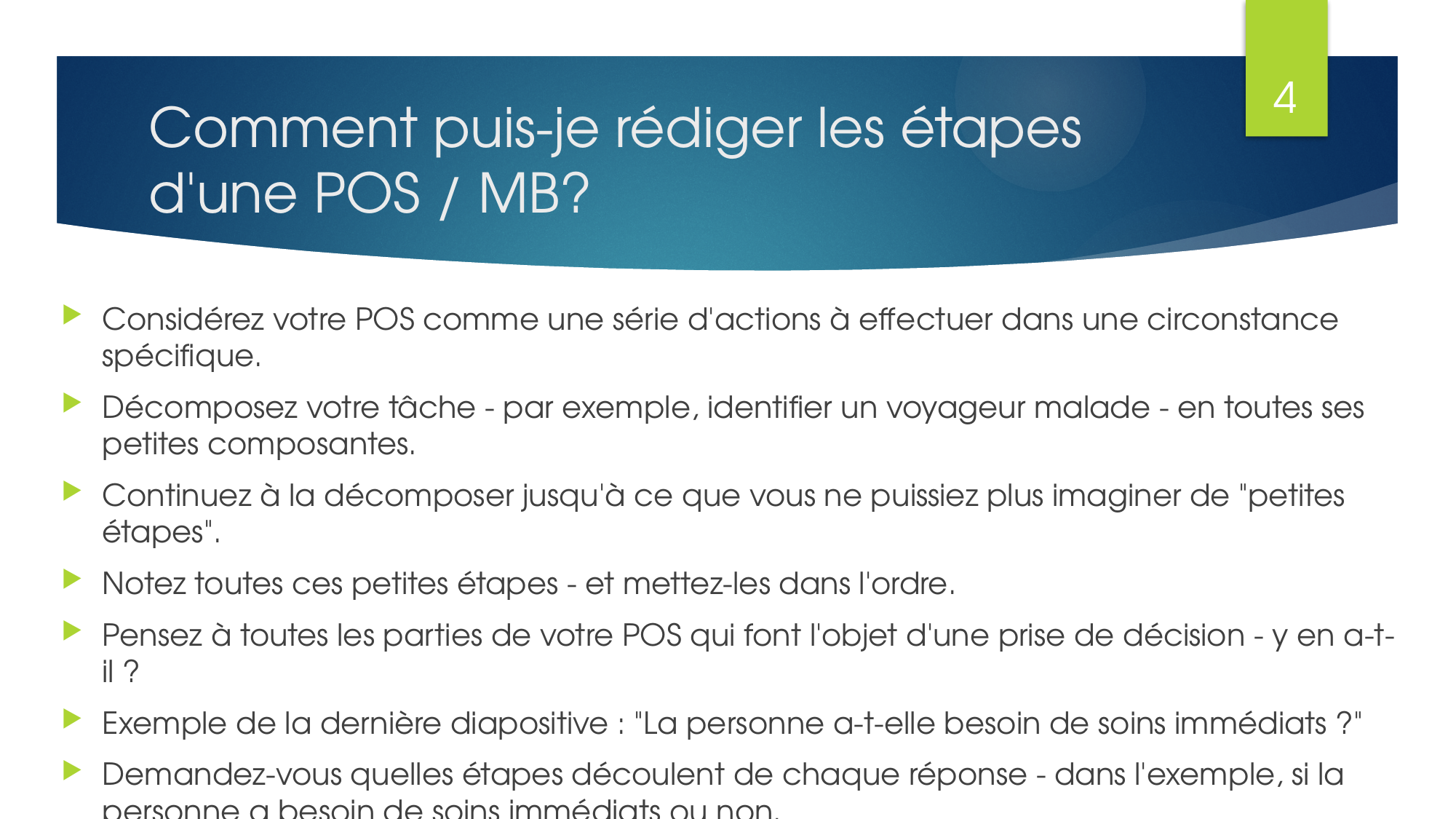

4
# Comment puis-je rédiger les étapes d'une POS / MB?
Considérez votre POS comme une série d'actions à effectuer dans une circonstance spécifique.
Décomposez votre tâche - par exemple, identifier un voyageur malade - en toutes ses petites composantes.
Continuez à la décomposer jusqu'à ce que vous ne puissiez plus imaginer de "petites étapes".
Notez toutes ces petites étapes - et mettez-les dans l'ordre.
Pensez à toutes les parties de votre POS qui font l'objet d'une prise de décision - y en a-t-il ?
Exemple de la dernière diapositive : "La personne a-t-elle besoin de soins immédiats ?"
Demandez-vous quelles étapes découlent de chaque réponse - dans l'exemple, si la personne a besoin de soins immédiats ou non.